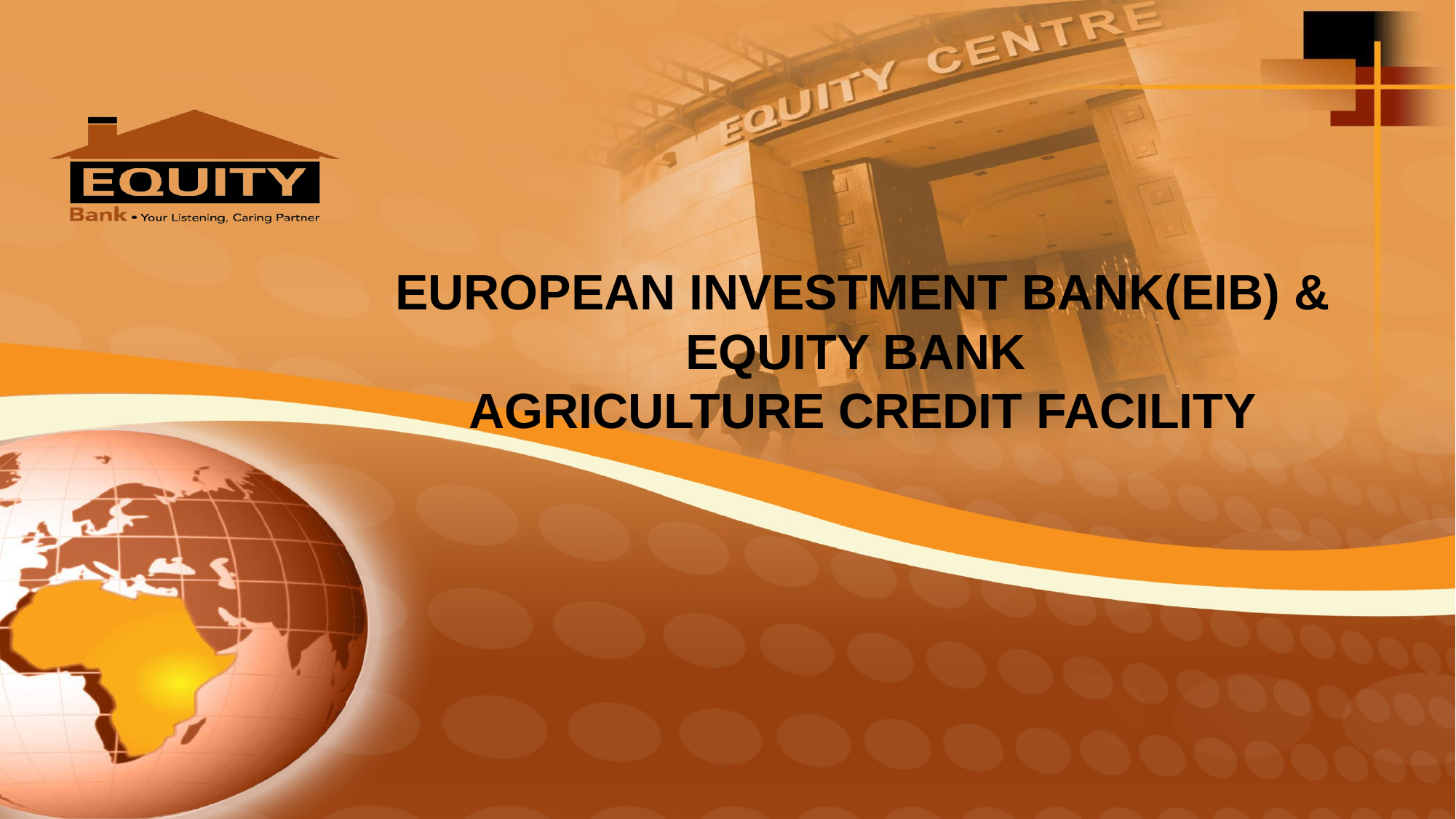

# EUROPEAN INVESTMENT BANK(EIB) & EQUITY BANK AGRICULTURE CREDIT FACILITY